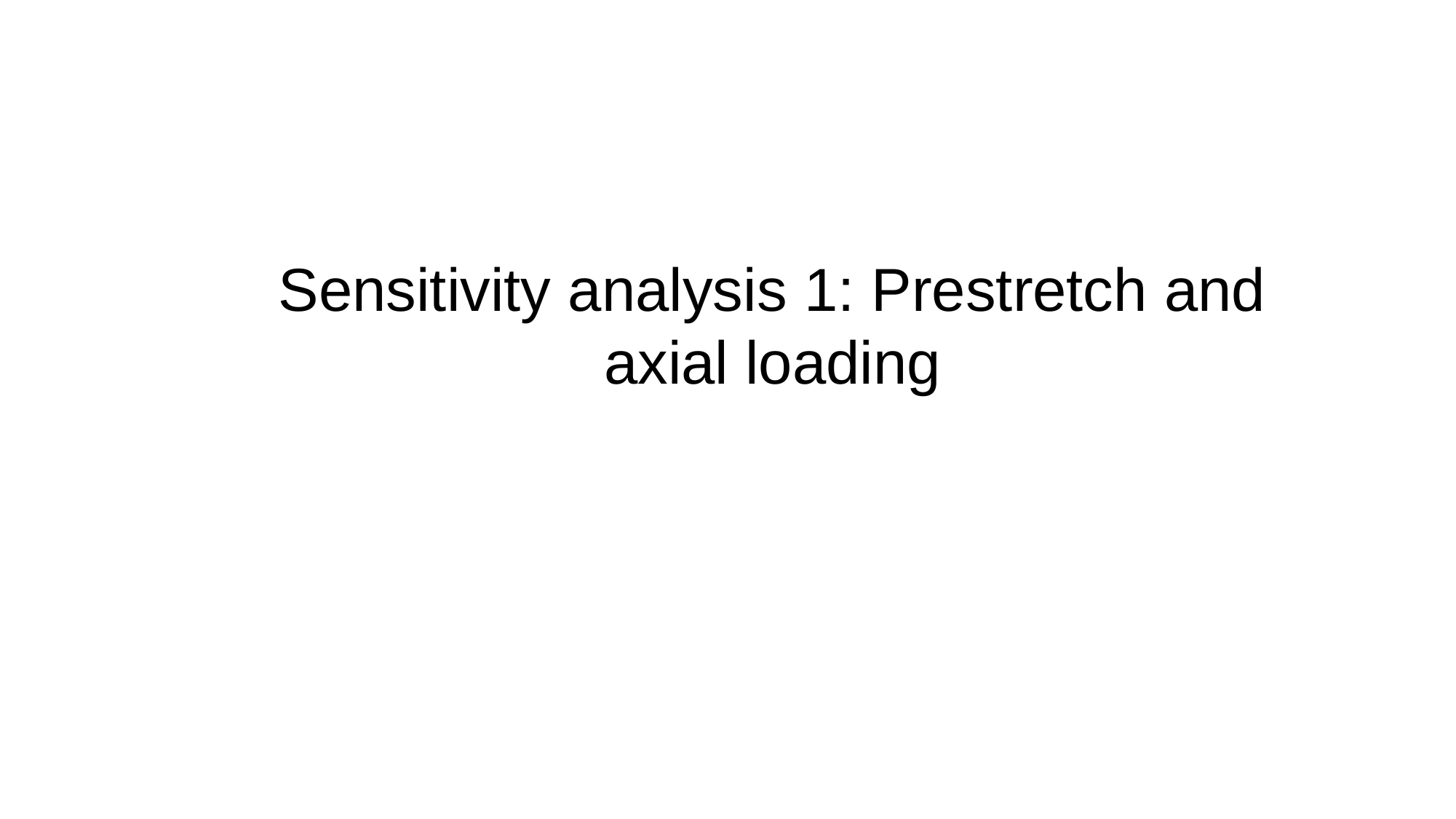

Sensitivity analysis 1: Prestretch and axial loading